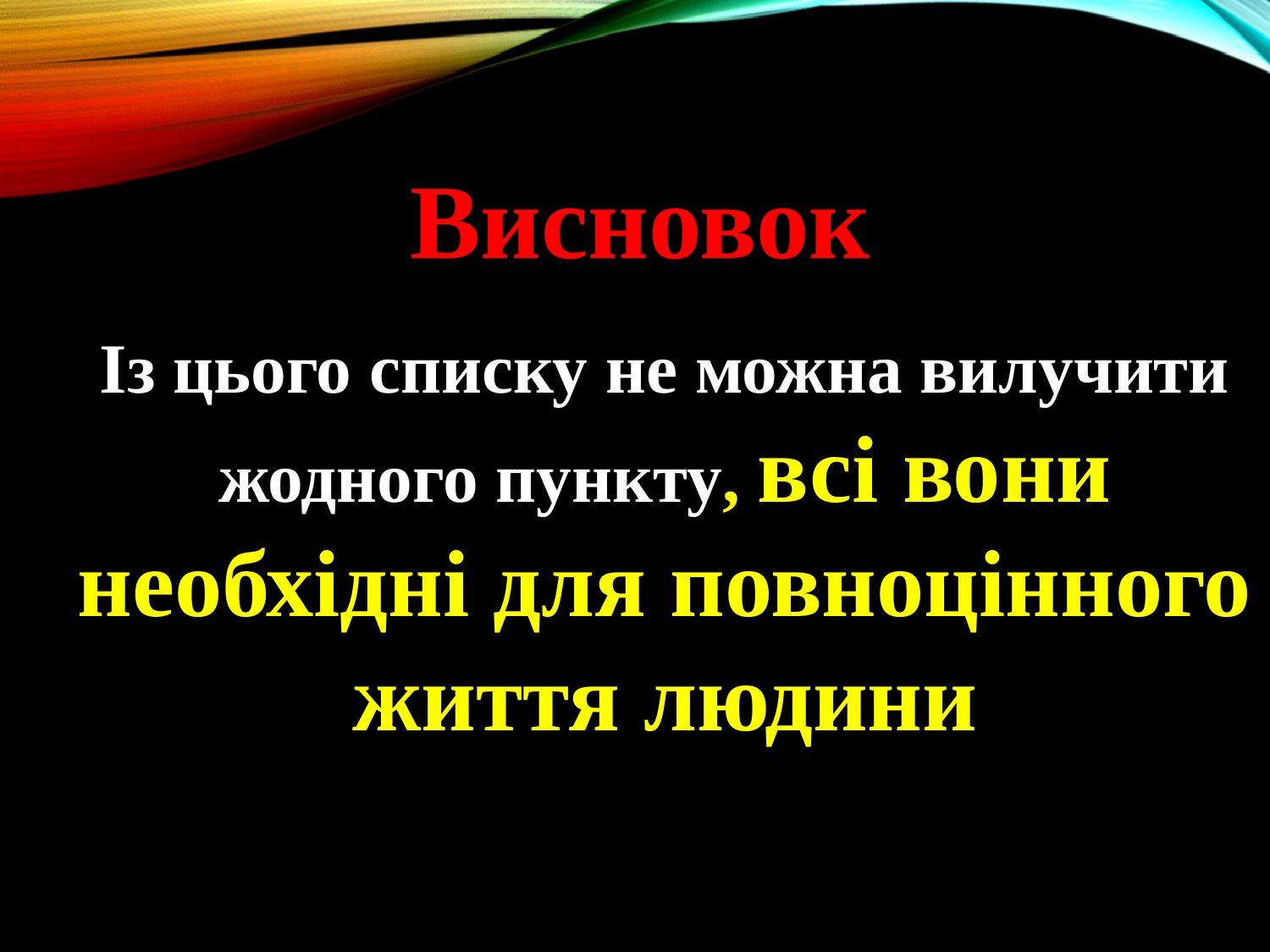

Висновок
Із цього списку не можна вилучити жодного пункту, всі вони необхідні для повноцінного життя людини